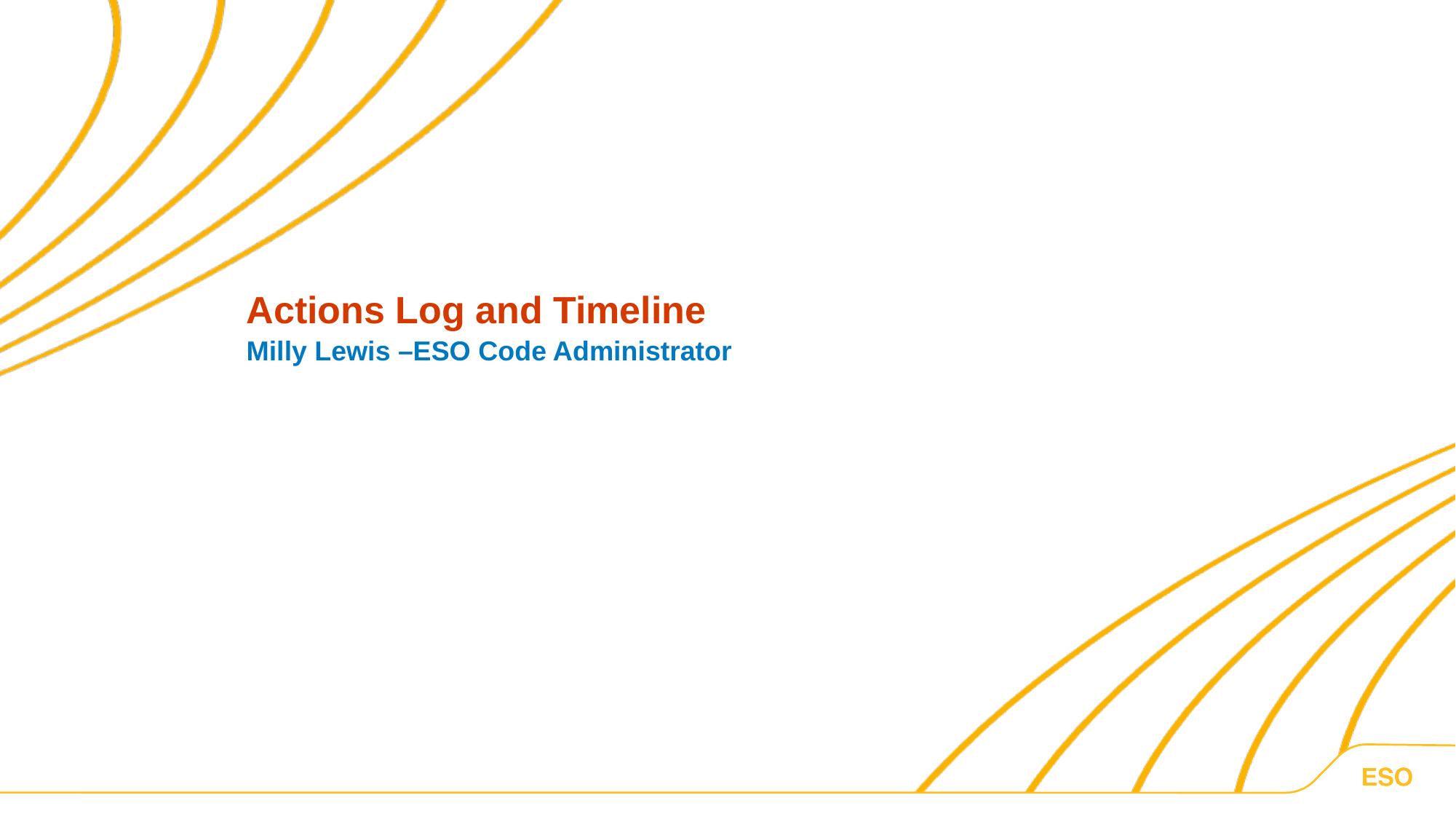

Actions Log and Timeline
Milly Lewis –ESO Code Administrator